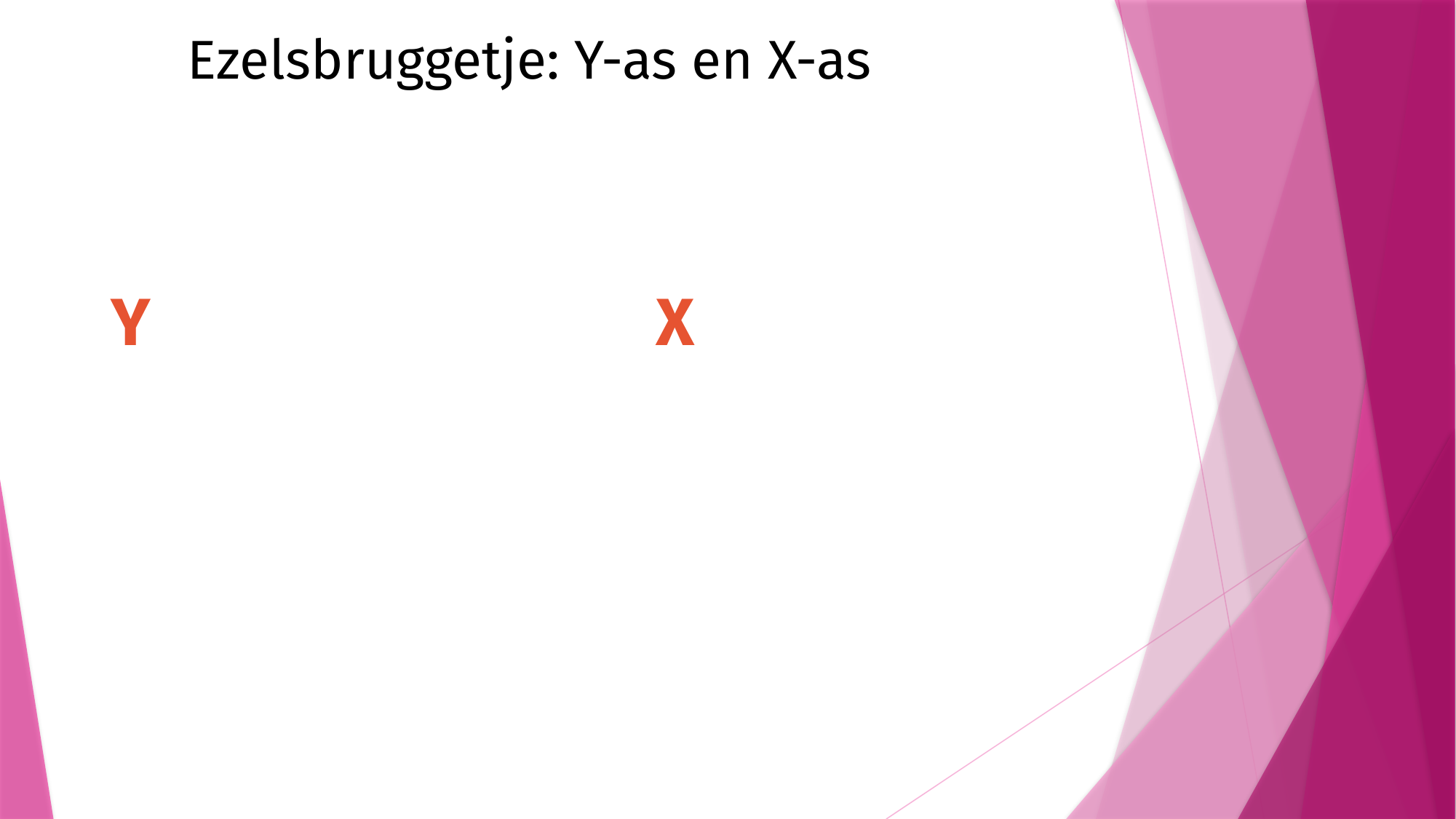

Ezelsbruggetje: Y-as en X-as
# Y                                X